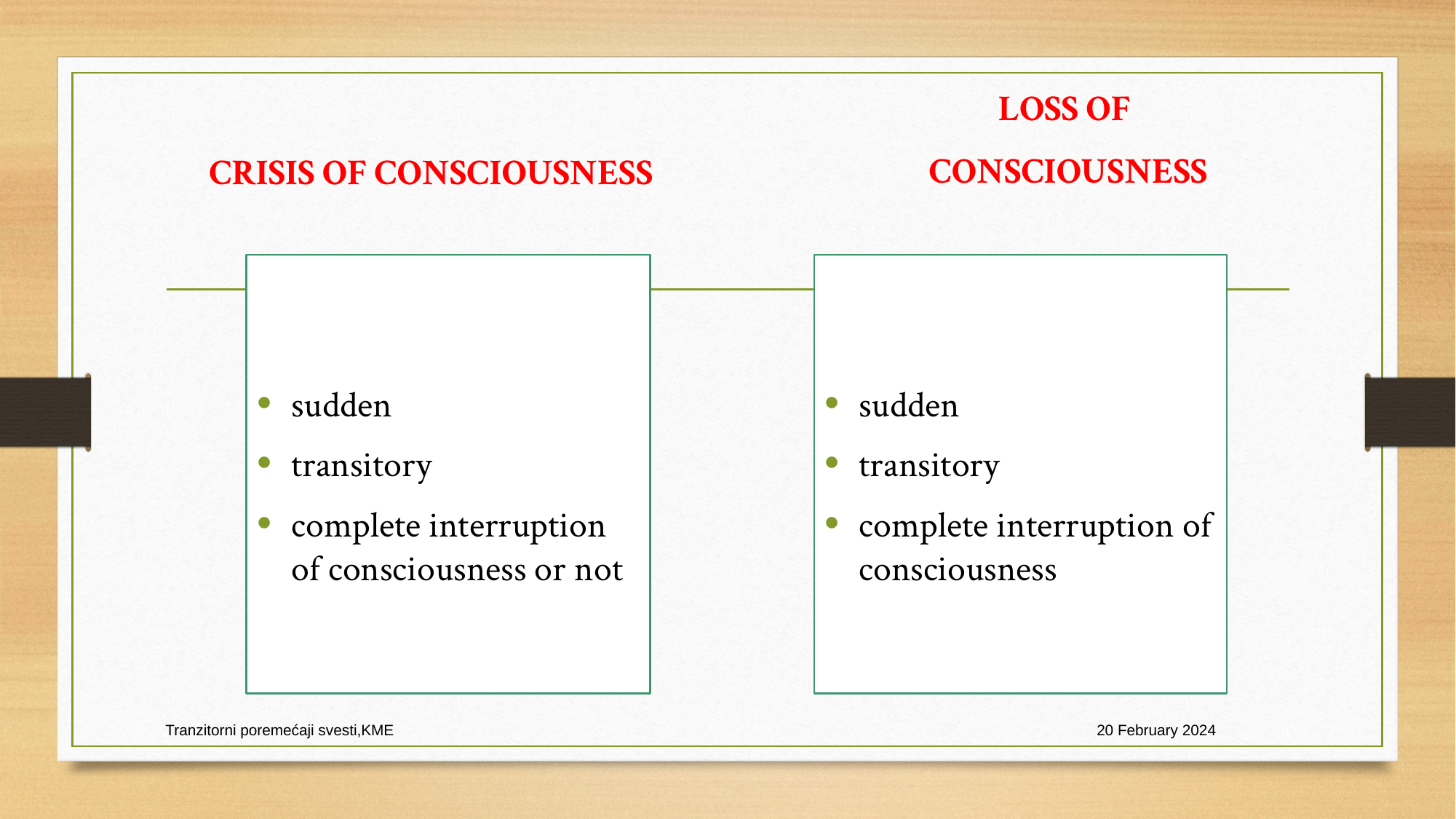

#
LOSS OF
 CONSCIOUSNESS
CRISIS OF CONSCIOUSNESS

sudden
transitory
complete interruption of consciousness or not

sudden
transitory
complete interruption of consciousness

Tranzitorni poremećaji svesti,KME
20 February 2024
8